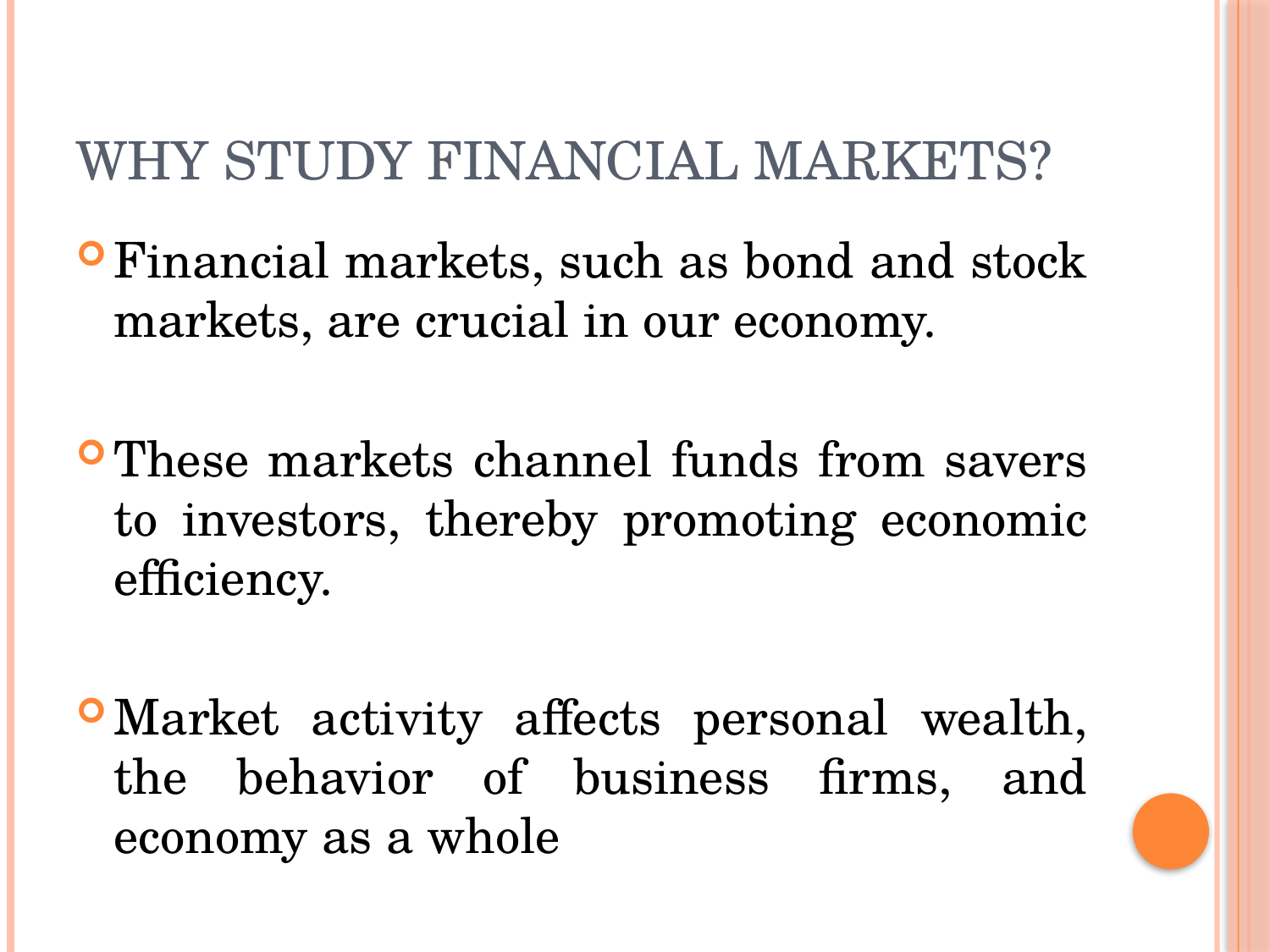

# Why study financial markets?
Financial markets, such as bond and stock markets, are crucial in our economy.

These markets channel funds from savers to investors, thereby promoting economic efficiency.

Market activity affects personal wealth, the behavior of business firms, and economy as a whole